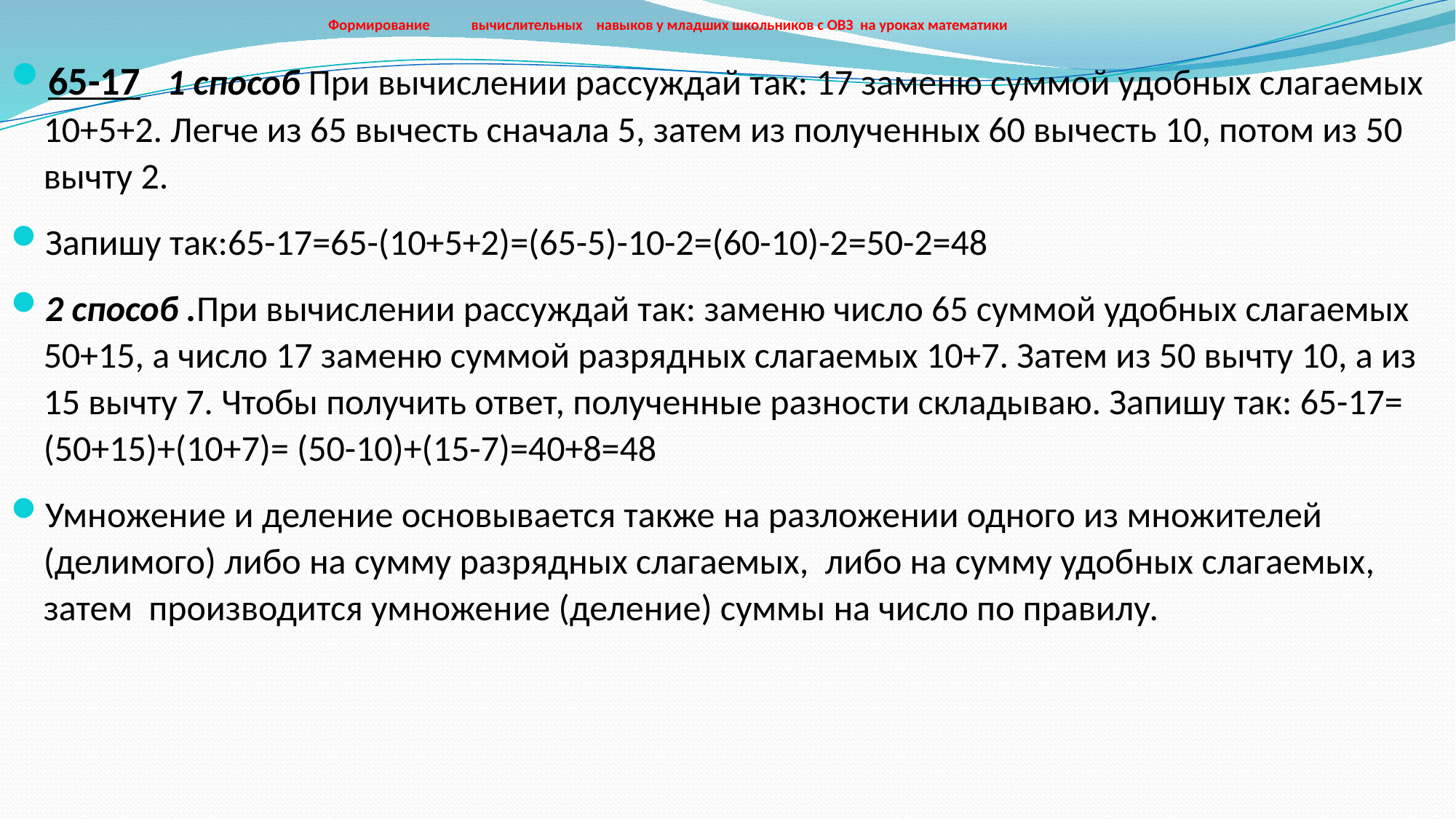

# Формирование            вычислительных    навыков у младших школьников с ОВЗ  на уроках математики
65-17   1 способ При вычислении рассуждай так: 17 заменю суммой удобных слагаемых 10+5+2. Легче из 65 вычесть сначала 5, затем из полученных 60 вычесть 10, потом из 50 вычту 2.
Запишу так:65-17=65-(10+5+2)=(65-5)-10-2=(60-10)-2=50-2=48
2 способ .При вычислении рассуждай так: заменю число 65 суммой удобных слагаемых 50+15, а число 17 заменю суммой разрядных слагаемых 10+7. Затем из 50 вычту 10, а из 15 вычту 7. Чтобы получить ответ, полученные разности складываю. Запишу так: 65-17= (50+15)+(10+7)= (50-10)+(15-7)=40+8=48
Умножение и деление основывается также на разложении одного из множителей (делимого) либо на сумму разрядных слагаемых,  либо на сумму удобных слагаемых, затем  производится умножение (деление) суммы на число по правилу.